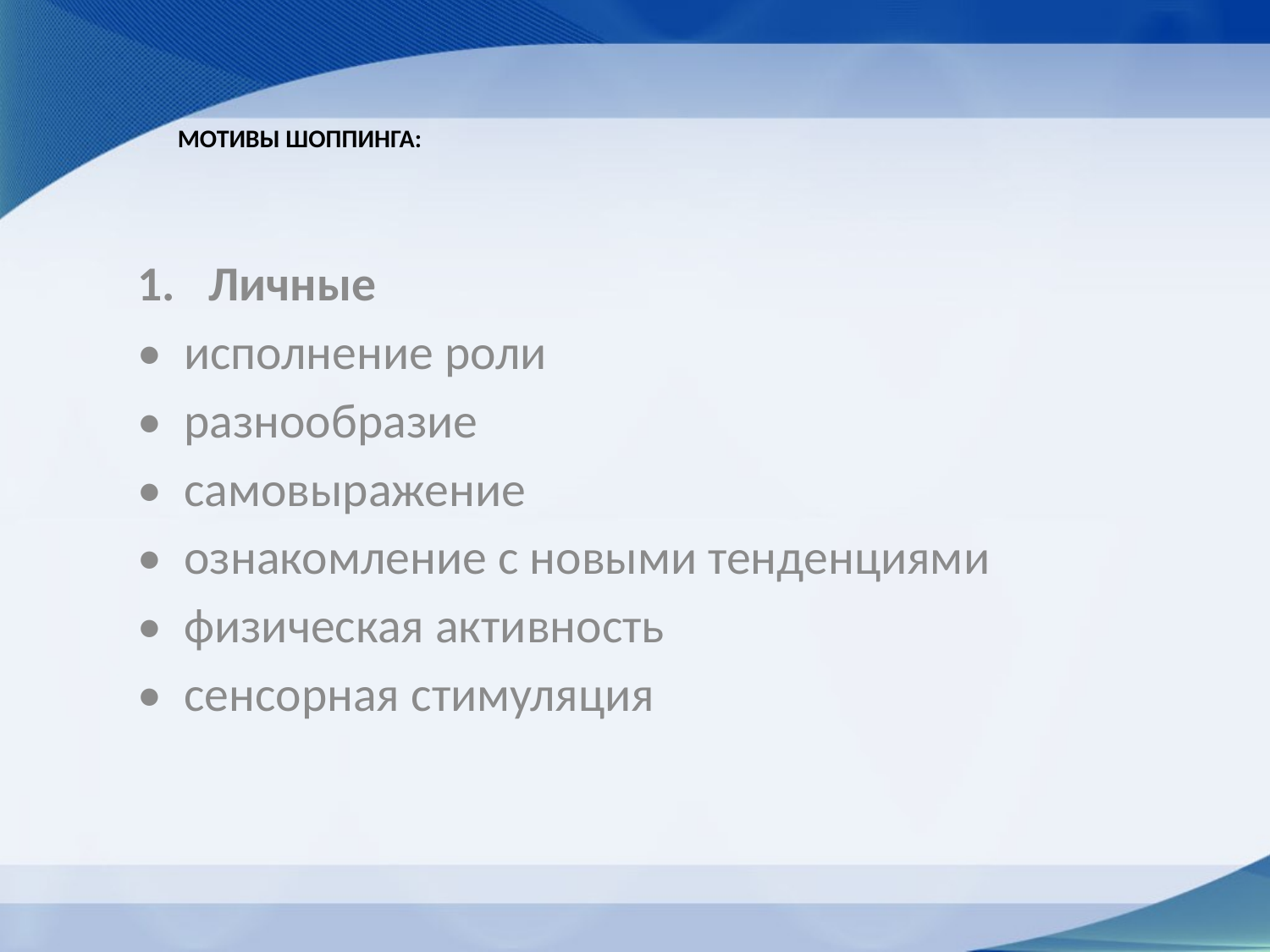

# Мотивы шоппинга:
1.   Личные
•  исполнение роли
•  разнообразие
•  самовыражение
•  ознакомление с новыми тенденциями
•  физическая активность
•  сенсорная стимуляция